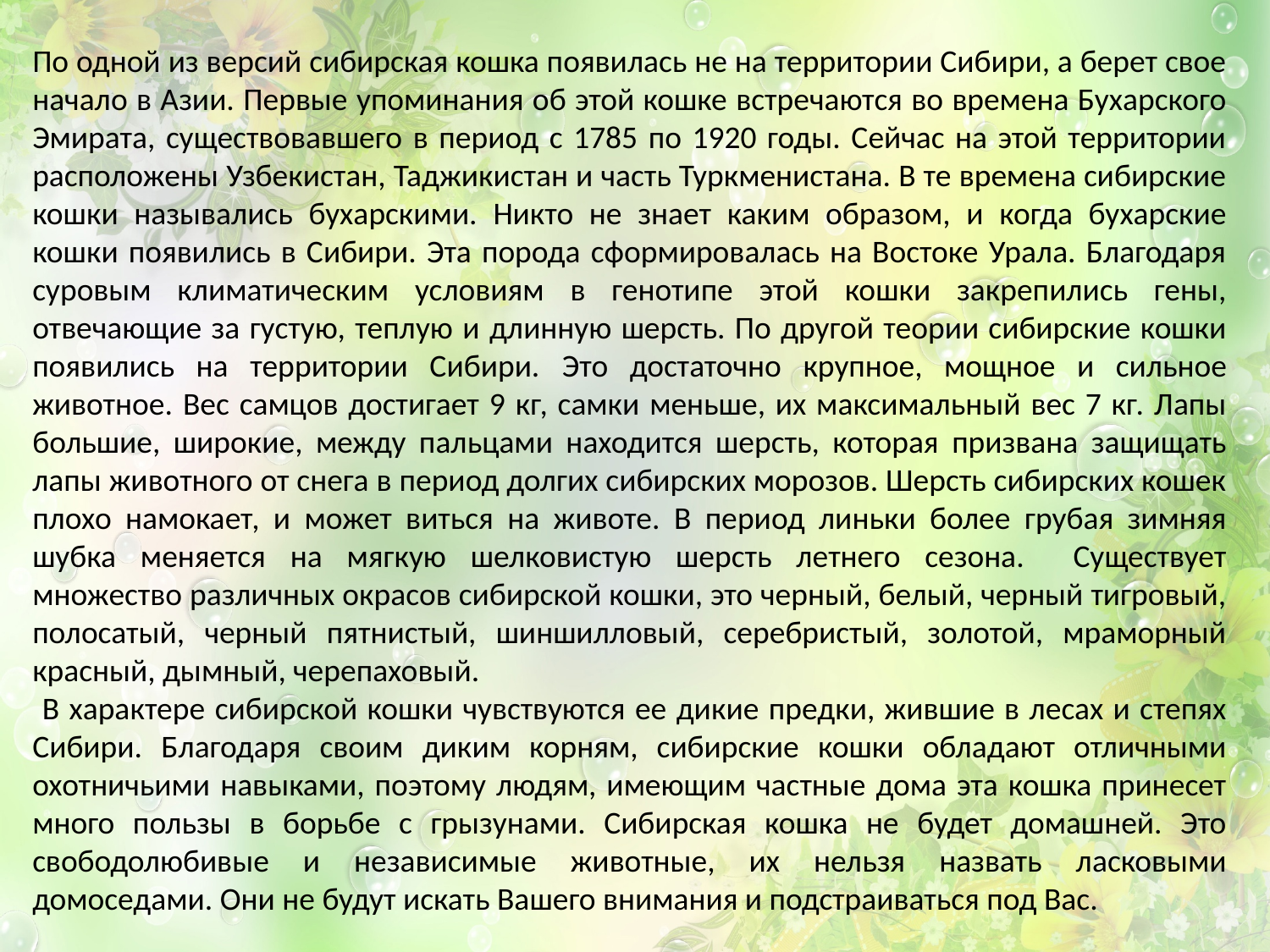

По одной из версий сибирская кошка появилась не на территории Сибири, а берет свое начало в Азии. Первые упоминания об этой кошке встречаются во времена Бухарского Эмирата, существовавшего в период с 1785 по 1920 годы. Сейчас на этой территории расположены Узбекистан, Таджикистан и часть Туркменистана. В те времена сибирские кошки назывались бухарскими. Никто не знает каким образом, и когда бухарские кошки появились в Сибири. Эта порода сформировалась на Востоке Урала. Благодаря суровым климатическим условиям в генотипе этой кошки закрепились гены, отвечающие за густую, теплую и длинную шерсть. По другой теории сибирские кошки появились на территории Сибири. Это достаточно крупное, мощное и сильное животное. Вес самцов достигает 9 кг, самки меньше, их максимальный вес 7 кг. Лапы большие, широкие, между пальцами находится шерсть, которая призвана защищать лапы животного от снега в период долгих сибирских морозов. Шерсть сибирских кошек плохо намокает, и может виться на животе. В период линьки более грубая зимняя шубка меняется на мягкую шелковистую шерсть летнего сезона.  Существует множество различных окрасов сибирской кошки, это черный, белый, черный тигровый, полосатый, черный пятнистый, шиншилловый, серебристый, золотой, мраморный красный, дымный, черепаховый.
 В характере сибирской кошки чувствуются ее дикие предки, жившие в лесах и степях Сибири. Благодаря своим диким корням, сибирские кошки обладают отличными охотничьими навыками, поэтому людям, имеющим частные дома эта кошка принесет много пользы в борьбе с грызунами. Сибирская кошка не будет домашней. Это свободолюбивые и независимые животные, их нельзя назвать ласковыми домоседами. Они не будут искать Вашего внимания и подстраиваться под Вас.